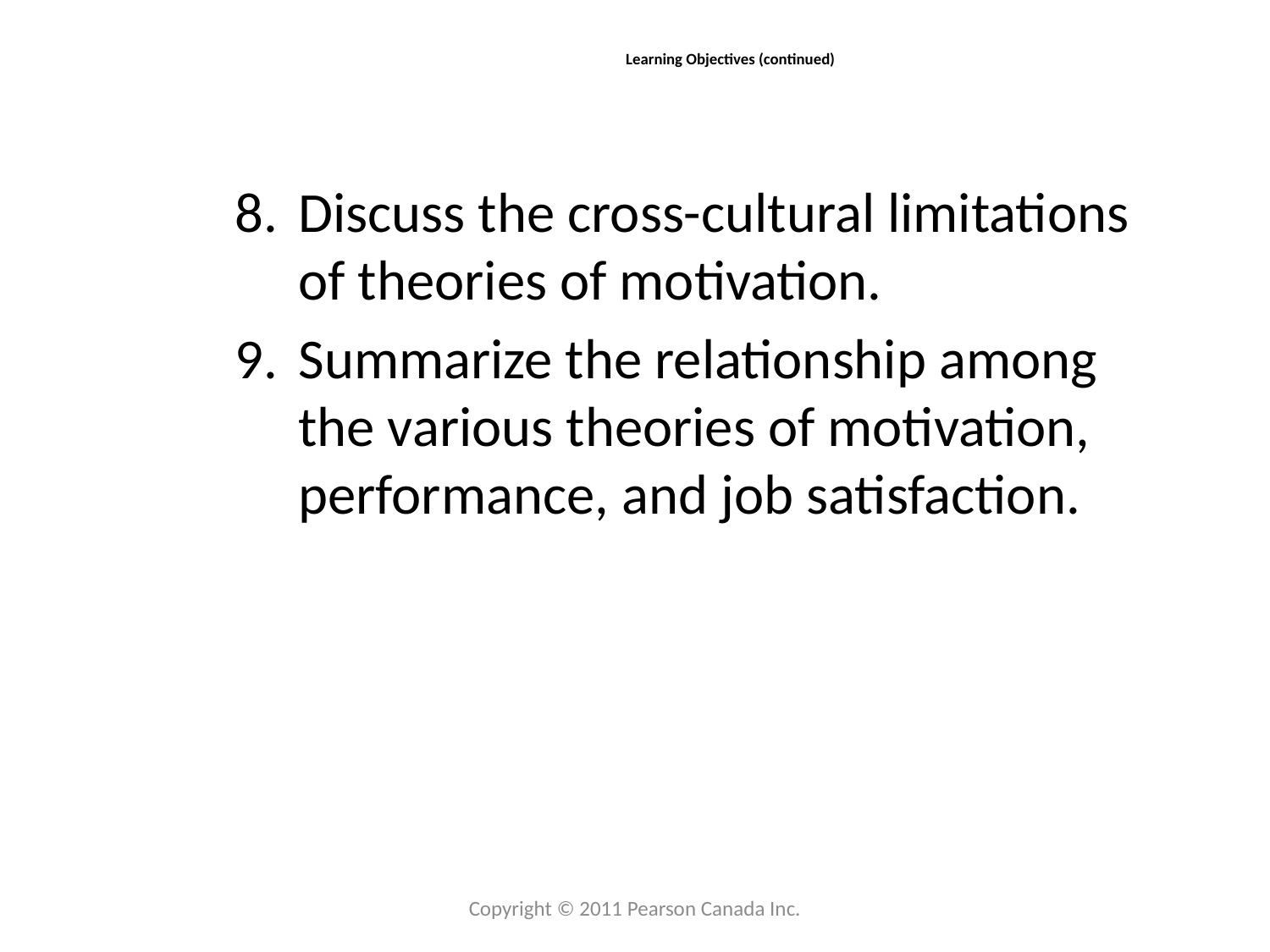

# Learning Objectives (continued)
8.	Discuss the cross-cultural limitations of theories of motivation.
9.	Summarize the relationship among the various theories of motivation, performance, and job satisfaction.

Copyright © 2011 Pearson Canada Inc.